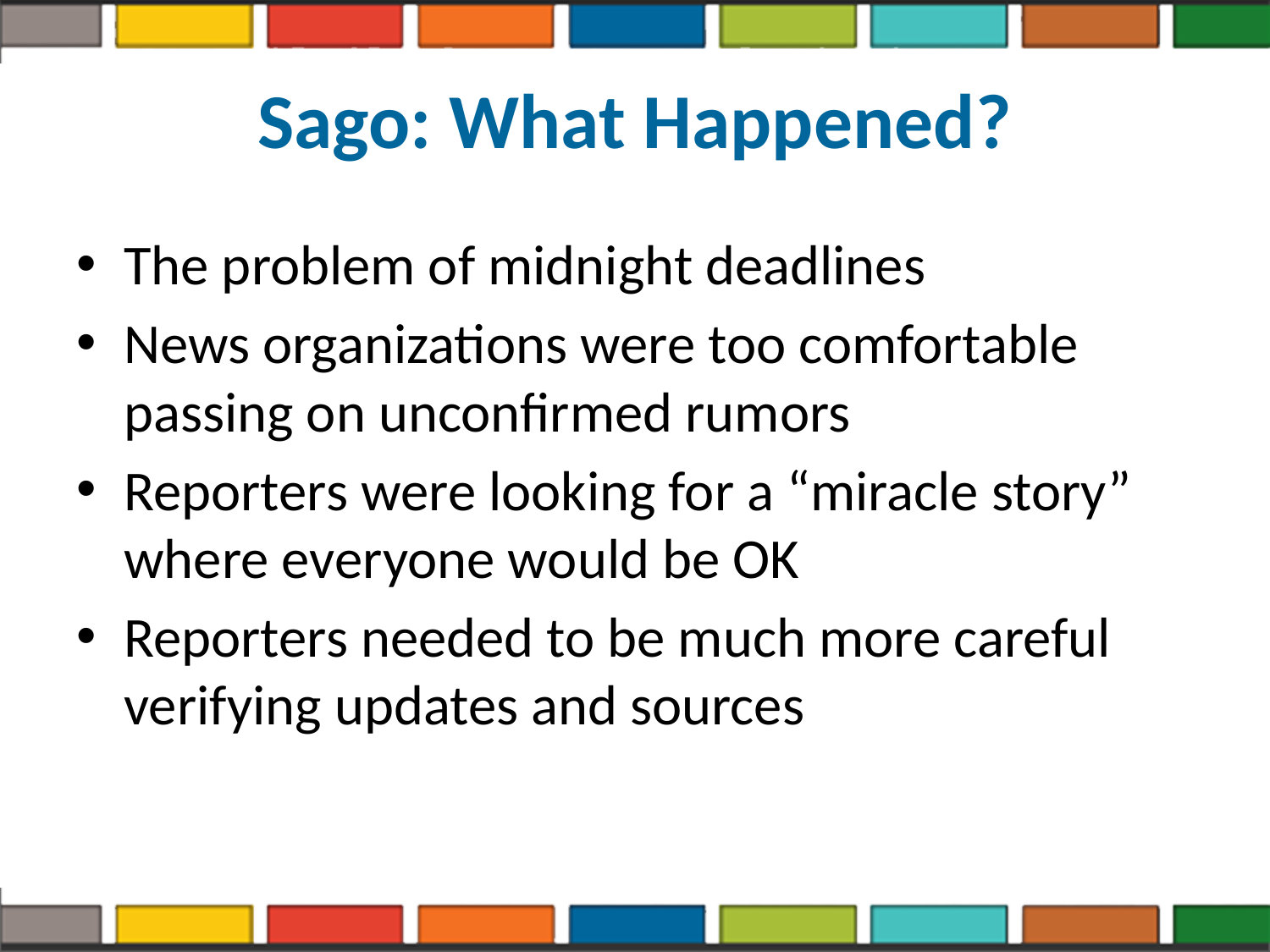

# Sago: What Happened?
The problem of midnight deadlines
News organizations were too comfortable passing on unconfirmed rumors
Reporters were looking for a “miracle story” where everyone would be OK
Reporters needed to be much more careful verifying updates and sources